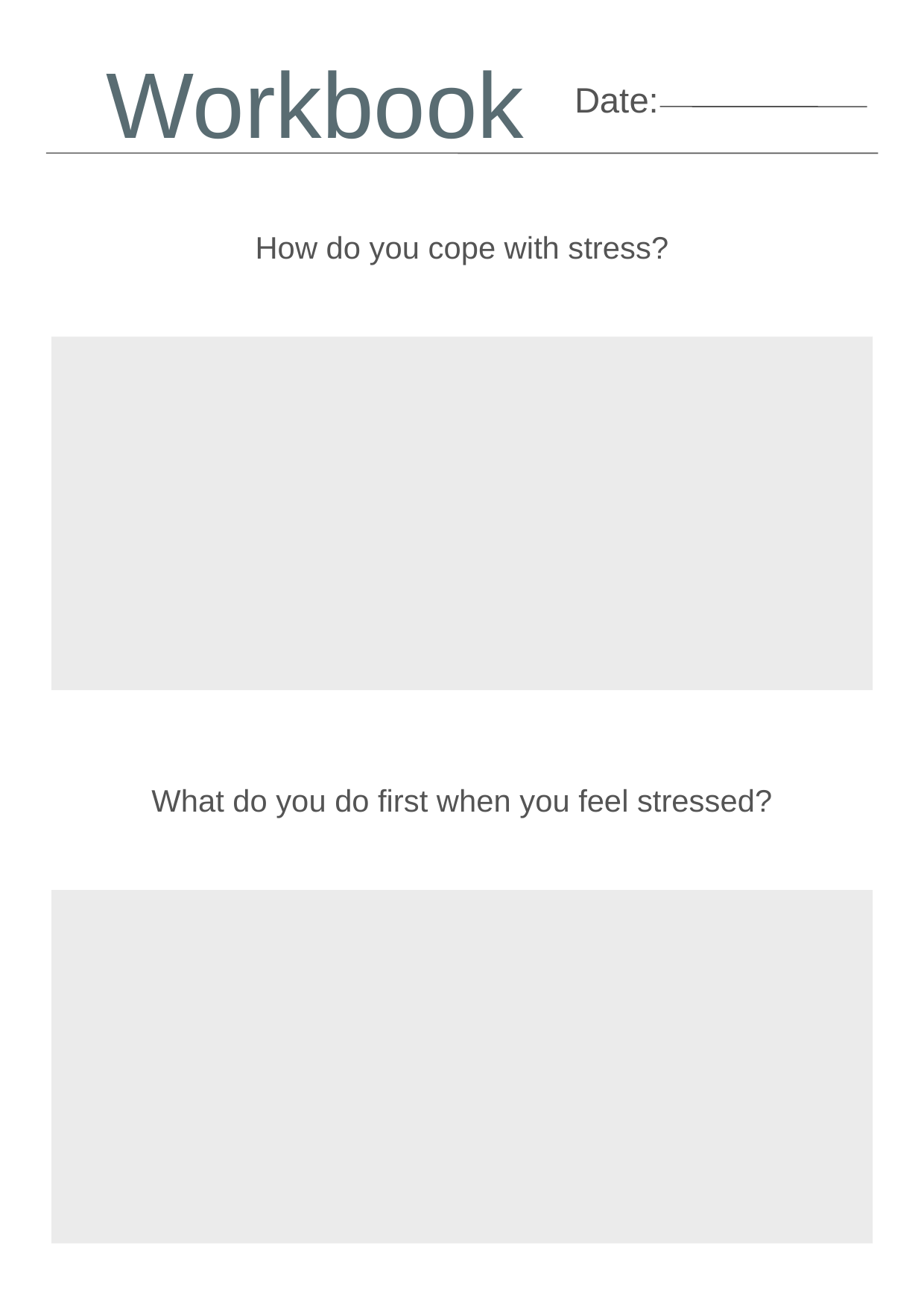

Workbook
Date:

How do you cope with stress?

What do you do first when you feel stressed?